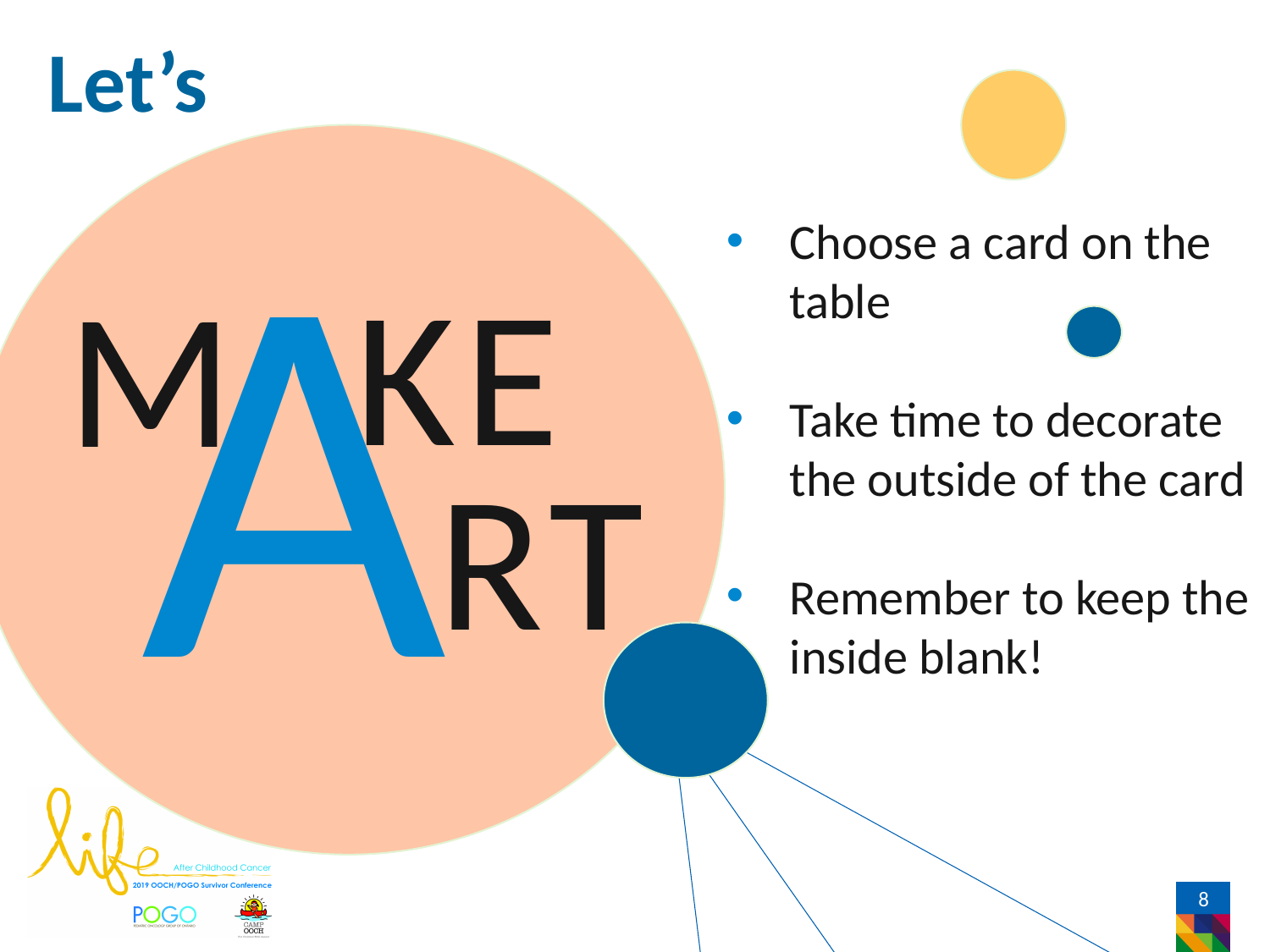

# Let’s

A
Choose a card on the table

Take time to decorate the outside of the card

Remember to keep the inside blank!

K
E
M

R
T